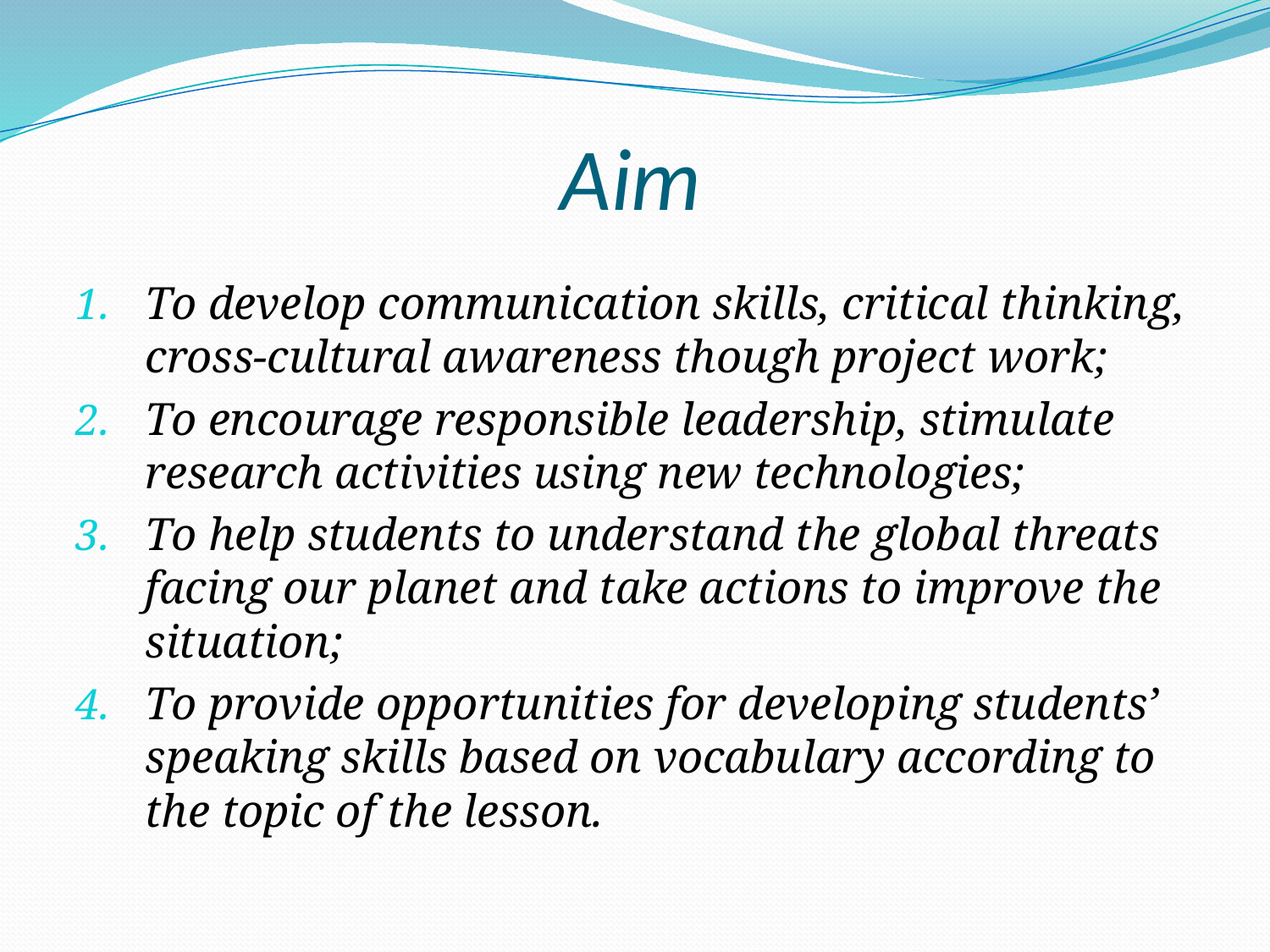

# Aim
To develop communication skills, critical thinking, cross-cultural awareness though project work;
To encourage responsible leadership, stimulate research activities using new technologies;
To help students to understand the global threats facing our planet and take actions to improve the situation;
To provide opportunities for developing students’ speaking skills based on vocabulary according to the topic of the lesson.